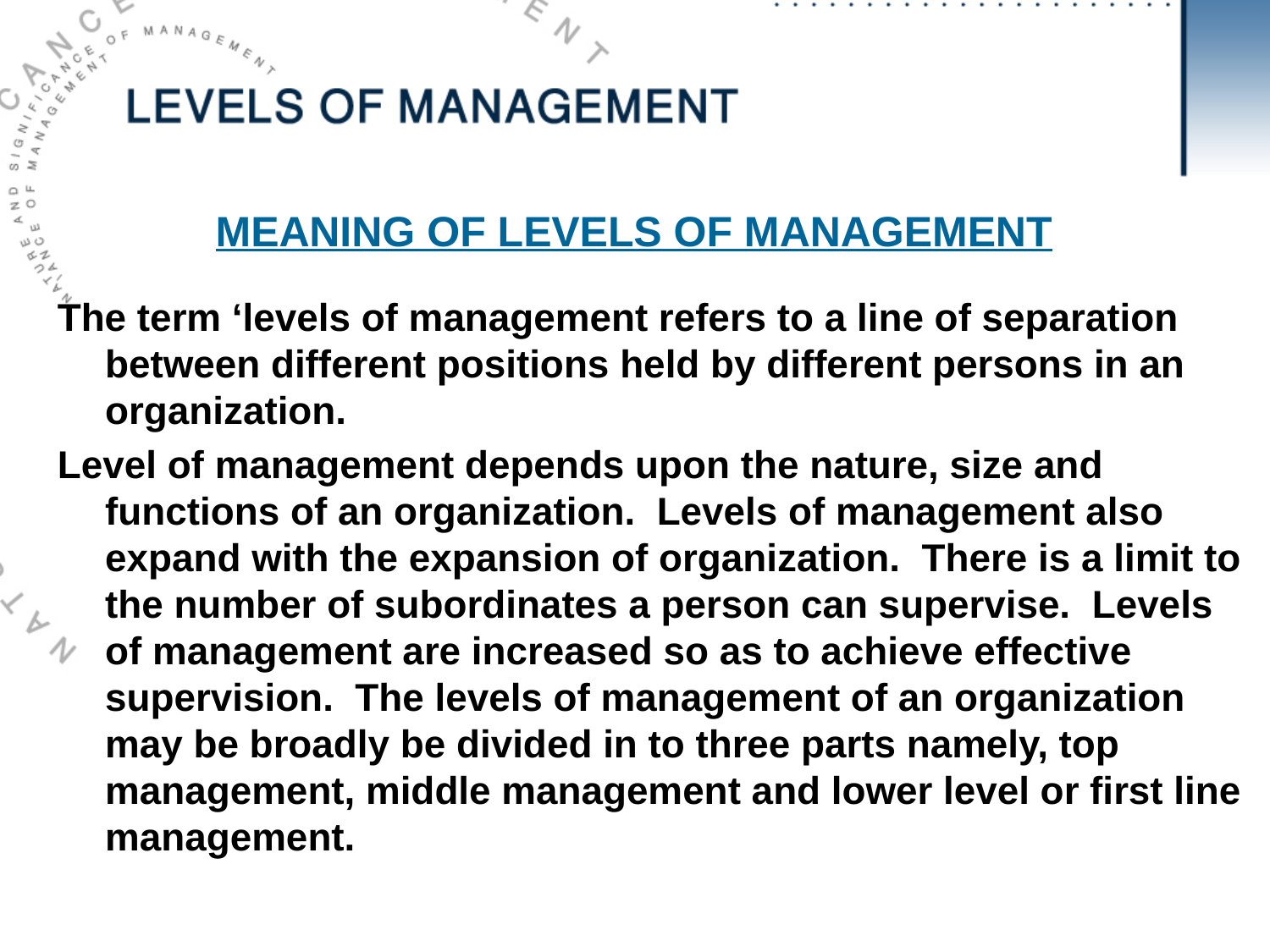

MEANING OF LEVELS OF MANAGEMENT
The term ‘levels of management refers to a line of separation between different positions held by different persons in an organization.
Level of management depends upon the nature, size and functions of an organization.  Levels of management also expand with the expansion of organization.  There is a limit to the number of subordinates a person can supervise.  Levels of management are increased so as to achieve effective supervision.  The levels of management of an organization may be broadly be divided in to three parts namely, top management, middle management and lower level or first line management.